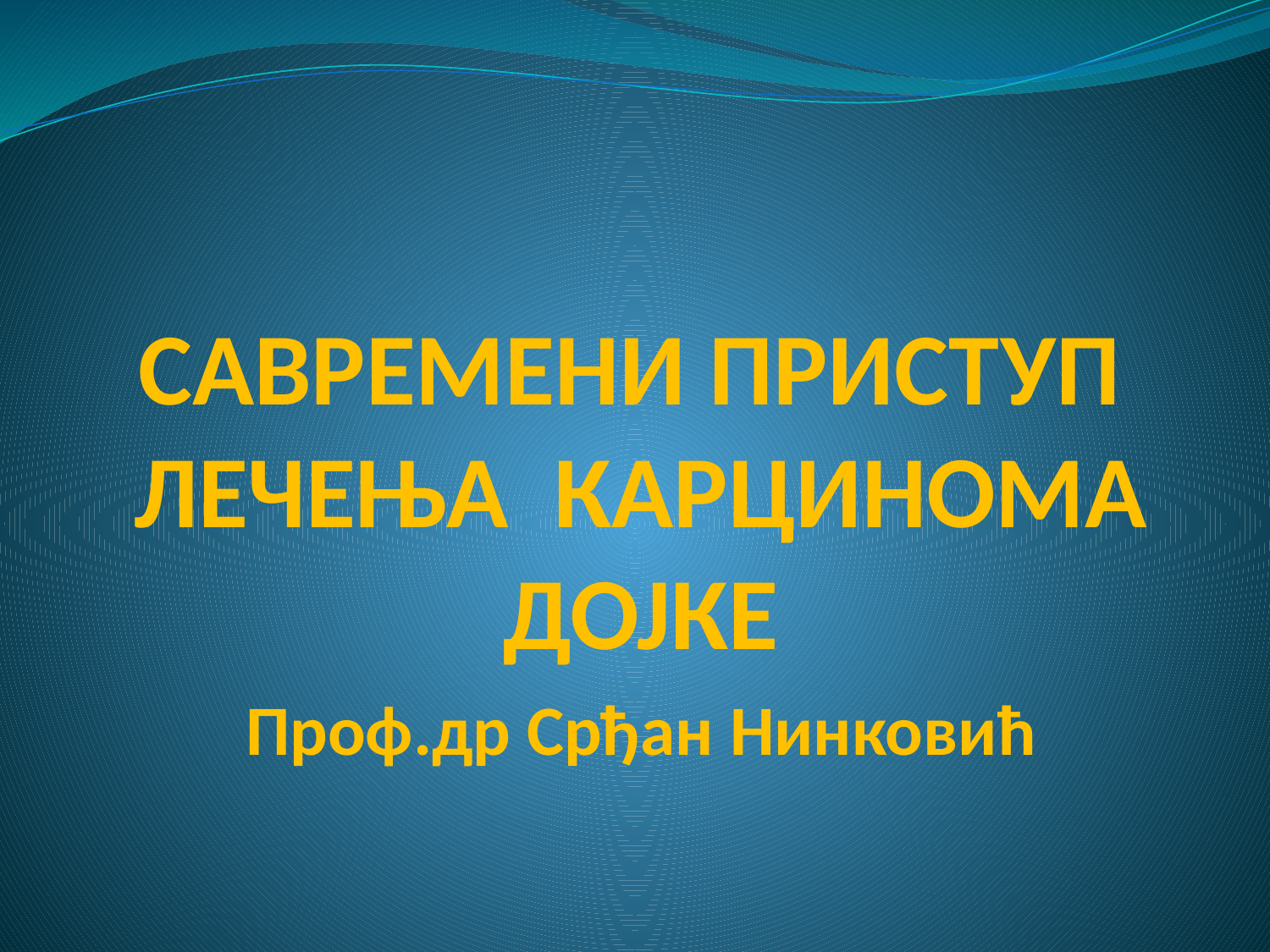

САВРЕМЕНИ ПРИСТУП  ЛЕЧЕЊА  КАРЦИНОМА ДОЈКЕ
Проф.др Срђан Нинковић